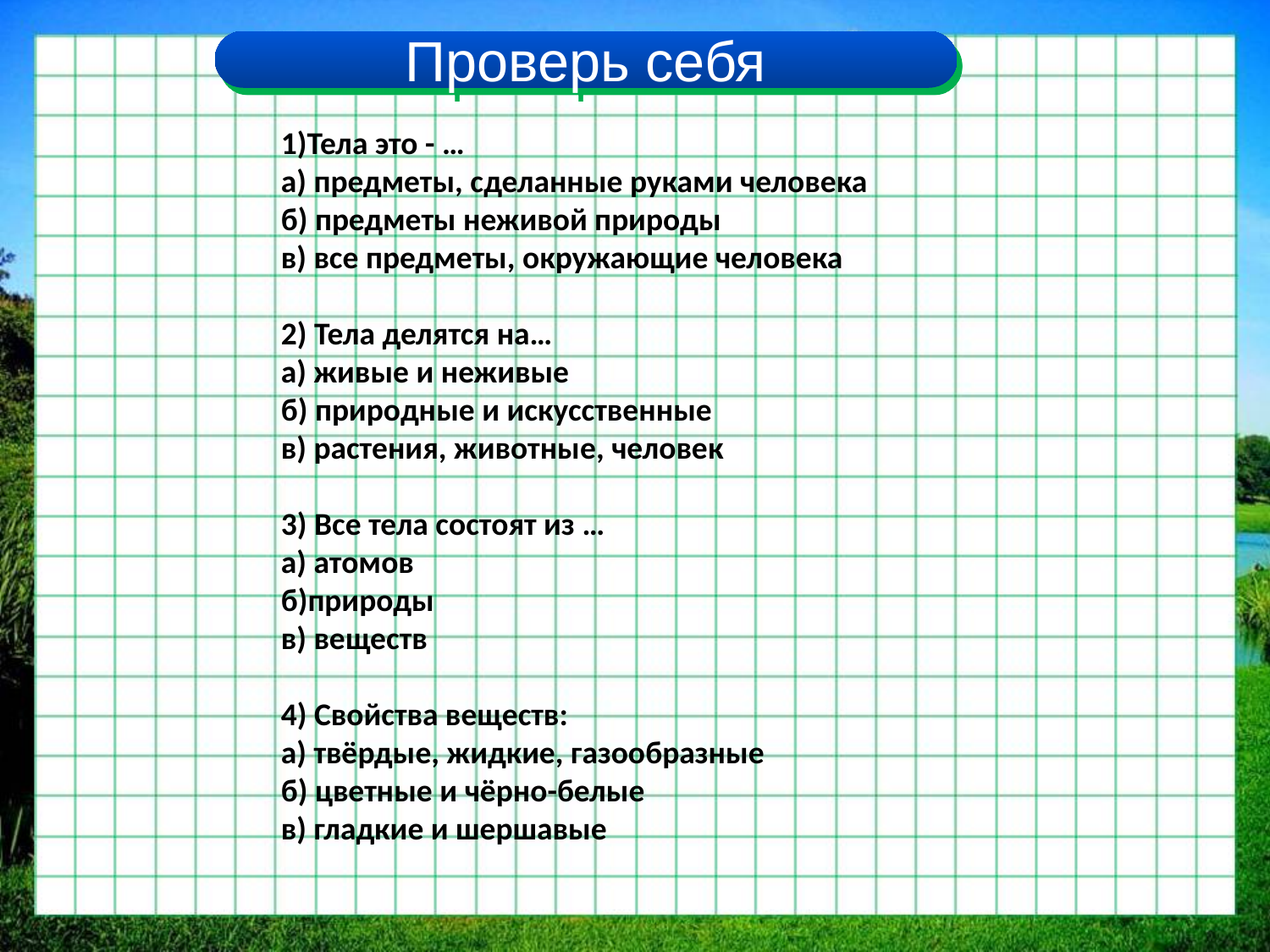

Проверь себя
1)Тела это - …
а) предметы, сделанные руками человека
б) предметы неживой природы
в) все предметы, окружающие человека

2) Тела делятся на…
а) живые и неживые
б) природные и искусственные
в) растения, животные, человек

3) Все тела состоят из …
а) атомов
б)природы
в) веществ

4) Свойства веществ:
а) твёрдые, жидкие, газообразные
б) цветные и чёрно-белые
в) гладкие и шершавые